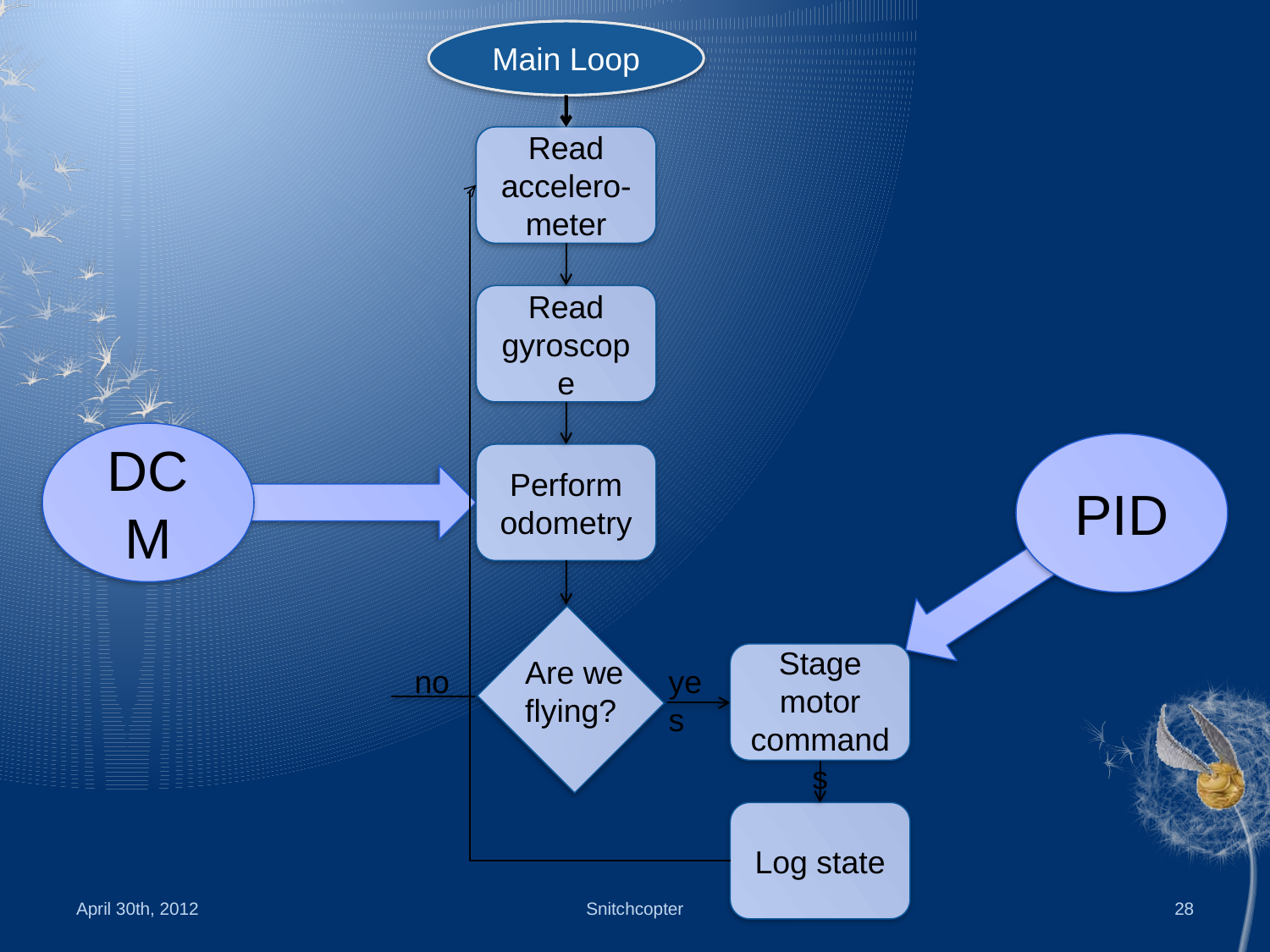

Main Loop
Read accelero-meter
Read gyroscope
DCM
PID
Perform odometry

Are we flying?
Stage motor commands

no
yes
Log state
April 30th, 2012
Snitchcopter
28